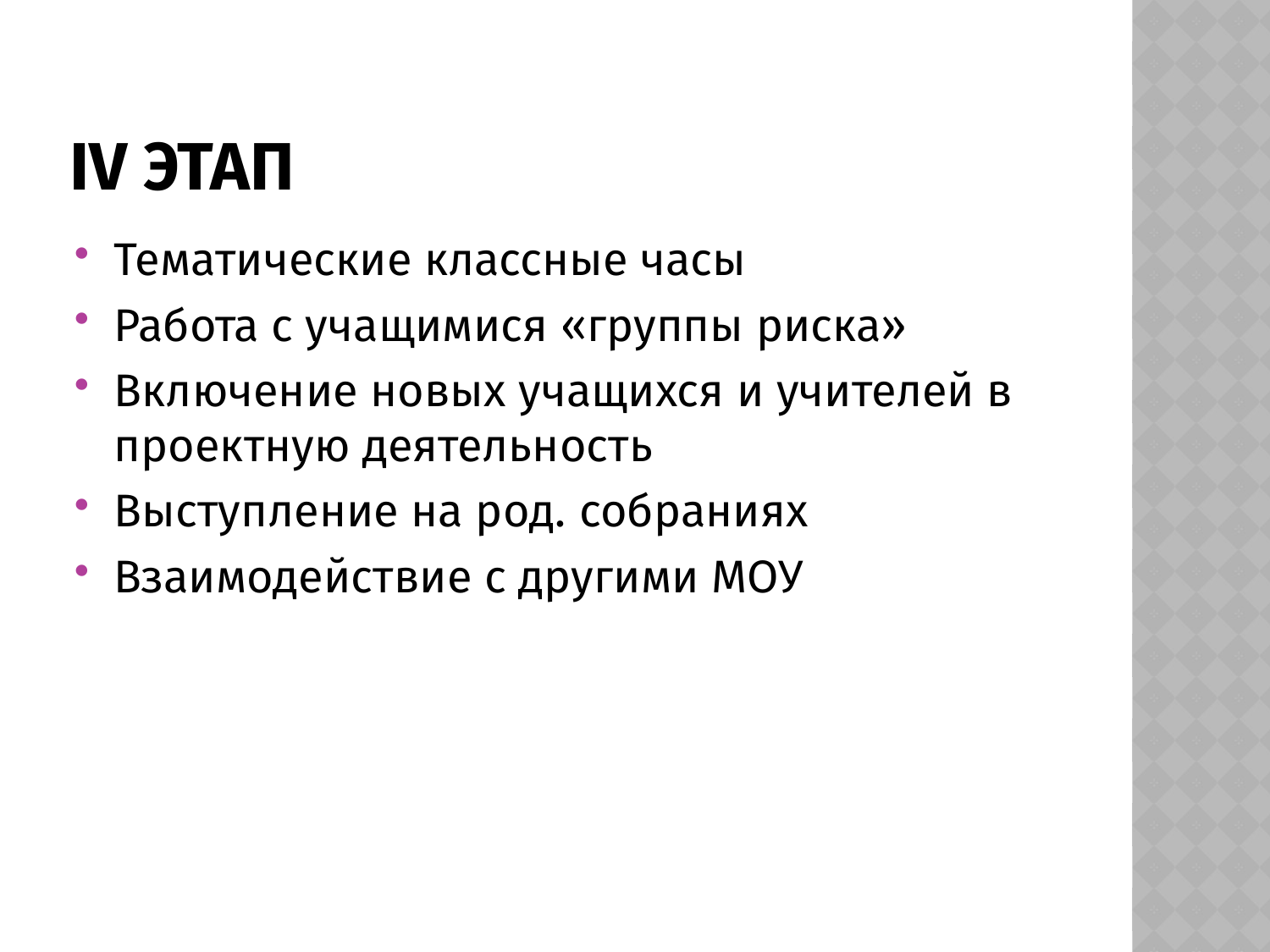

# IV этап
Тематические классные часы
Работа с учащимися «группы риска»
Включение новых учащихся и учителей в проектную деятельность
Выступление на род. собраниях
Взаимодействие с другими МОУ